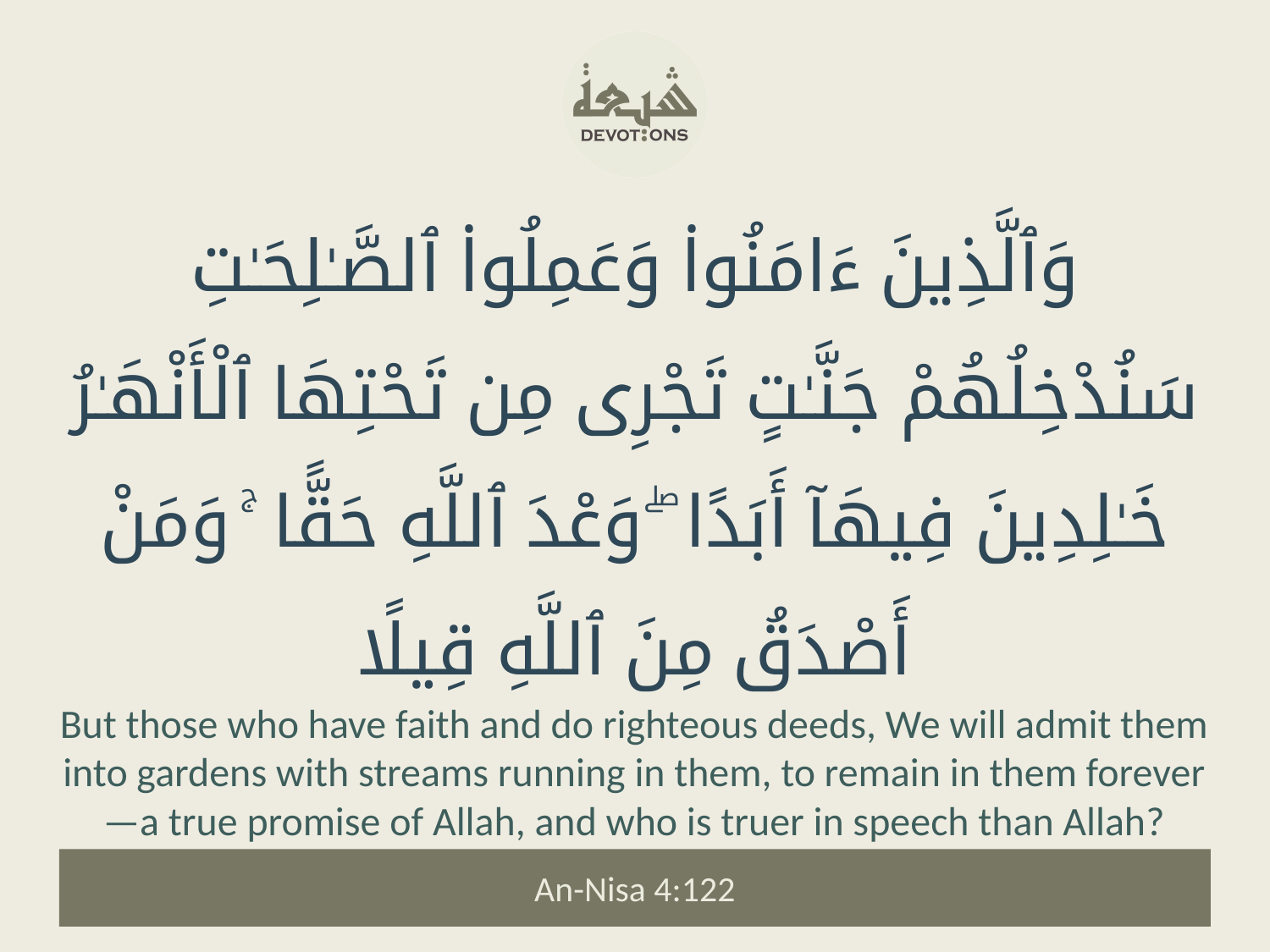

وَٱلَّذِينَ ءَامَنُوا۟ وَعَمِلُوا۟ ٱلصَّـٰلِحَـٰتِ سَنُدْخِلُهُمْ جَنَّـٰتٍ تَجْرِى مِن تَحْتِهَا ٱلْأَنْهَـٰرُ خَـٰلِدِينَ فِيهَآ أَبَدًا ۖ وَعْدَ ٱللَّهِ حَقًّا ۚ وَمَنْ أَصْدَقُ مِنَ ٱللَّهِ قِيلًا
But those who have faith and do righteous deeds, We will admit them into gardens with streams running in them, to remain in them forever—a true promise of Allah, and who is truer in speech than Allah?
An-Nisa 4:122